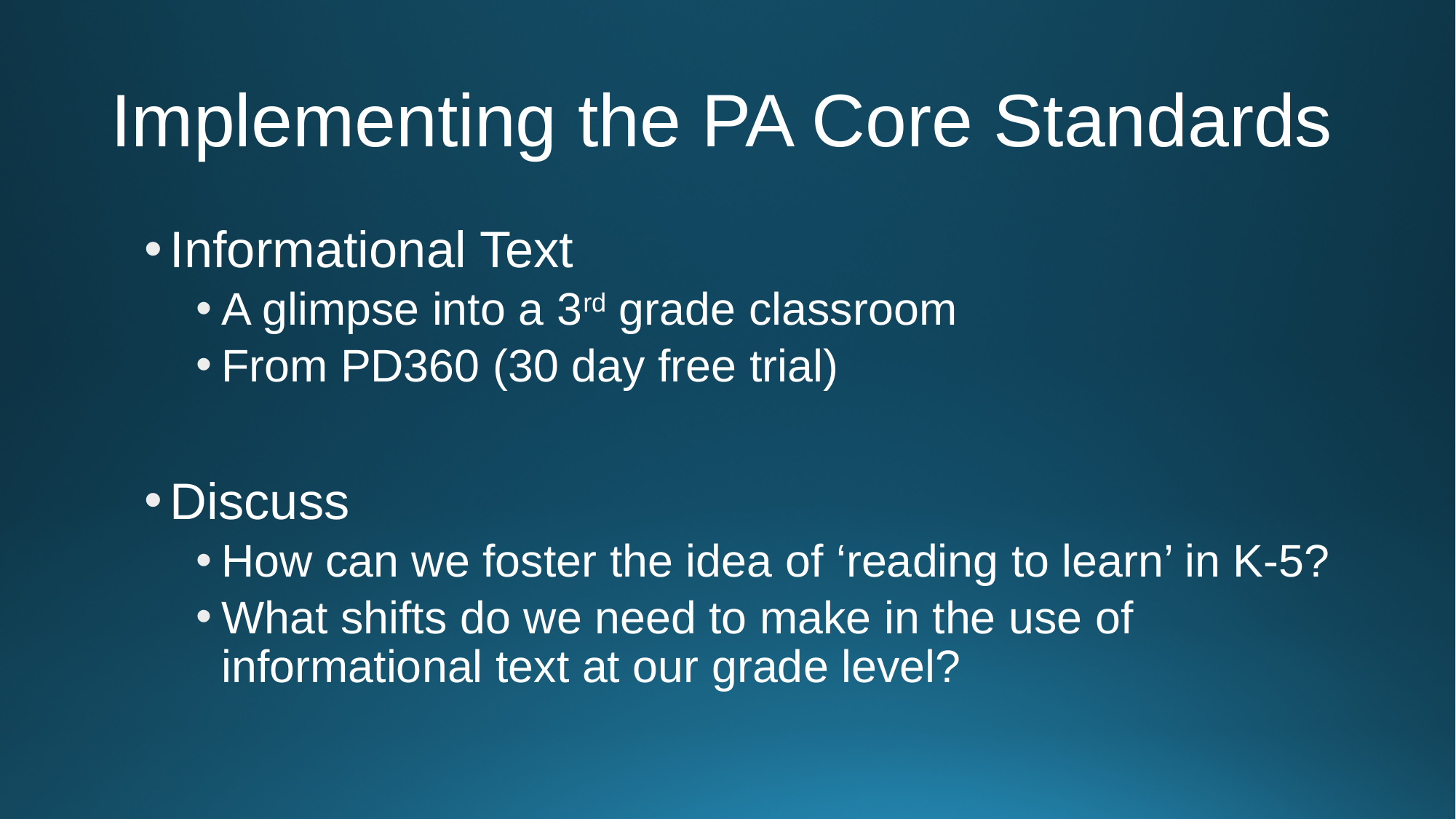

# Implementing the PA Core Standards
Informational Text
A glimpse into a 3rd grade classroom
From PD360 (30 day free trial)

Discuss
How can we foster the idea of ‘reading to learn’ in K-5?
What shifts do we need to make in the use of  informational text at our grade level?